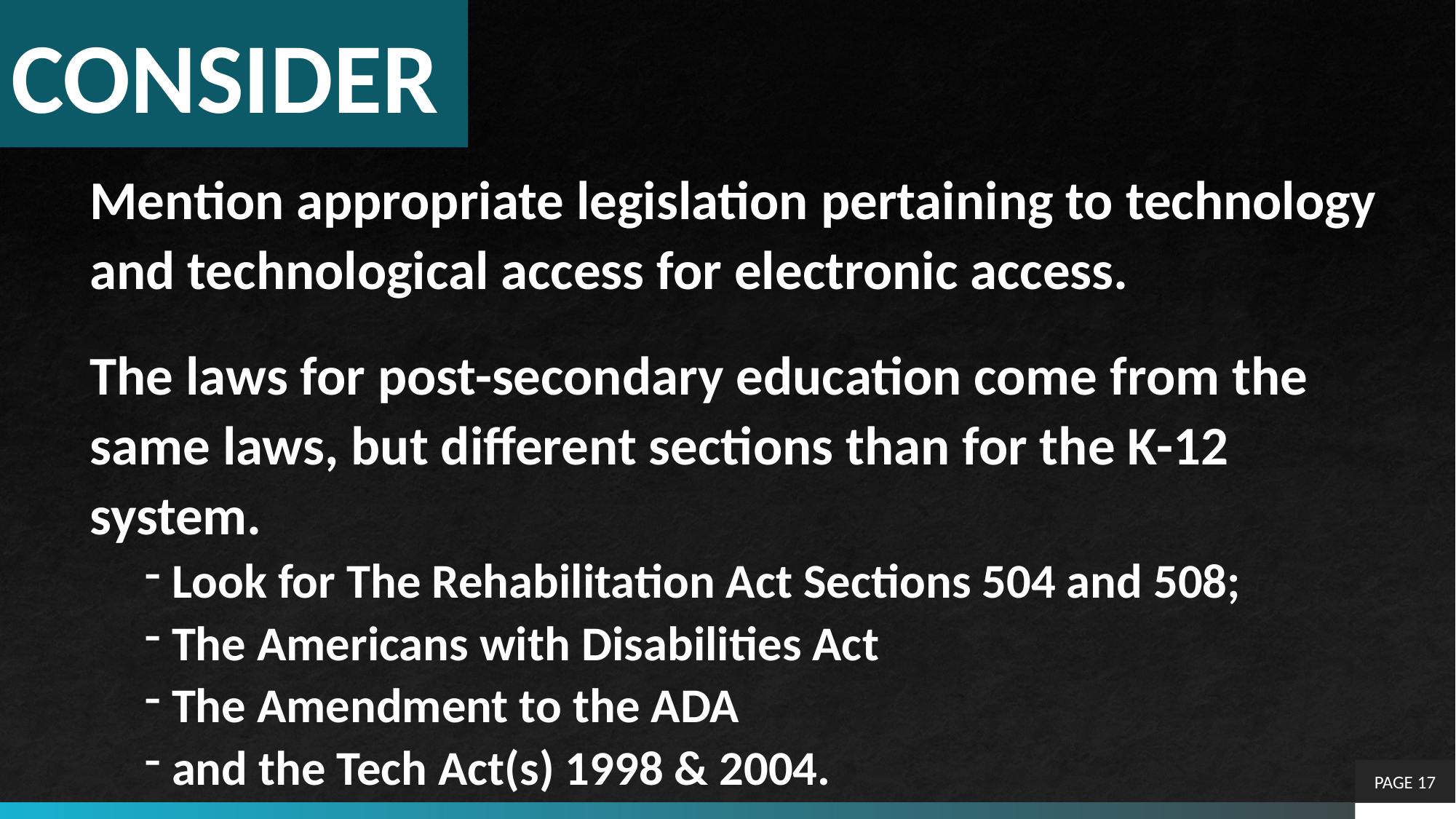

# CONSIDER
Mention appropriate legislation pertaining to technology and technological access for electronic access.

The laws for post-secondary education come from the same laws, but different sections than for the K-12 system.
Look for The Rehabilitation Act Sections 504 and 508;
The Americans with Disabilities Act
The Amendment to the ADA
and the Tech Act(s) 1998 & 2004.
PAGE 17